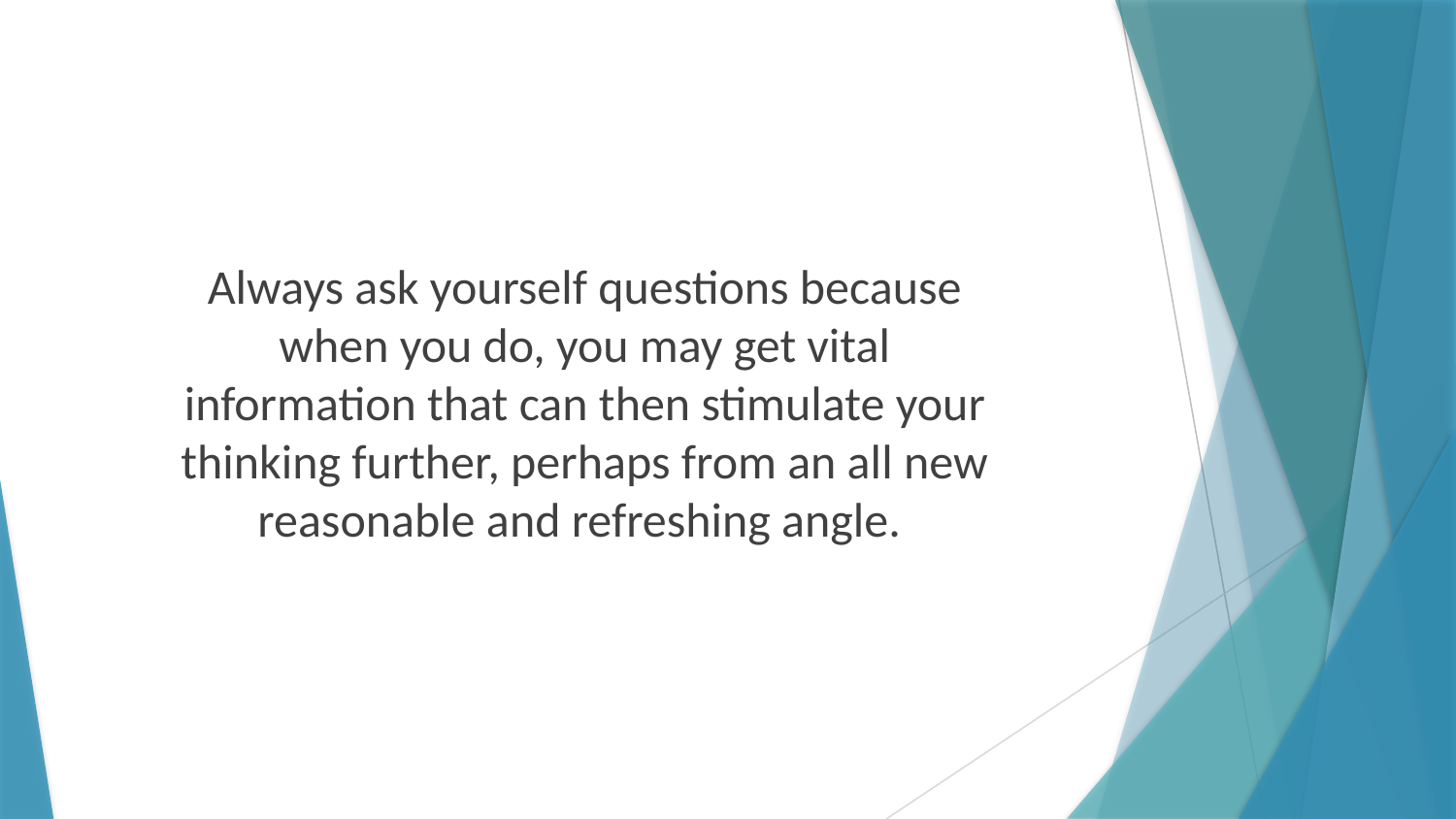

Always ask yourself questions because when you do, you may get vital information that can then stimulate your thinking further, perhaps from an all new reasonable and refreshing angle.